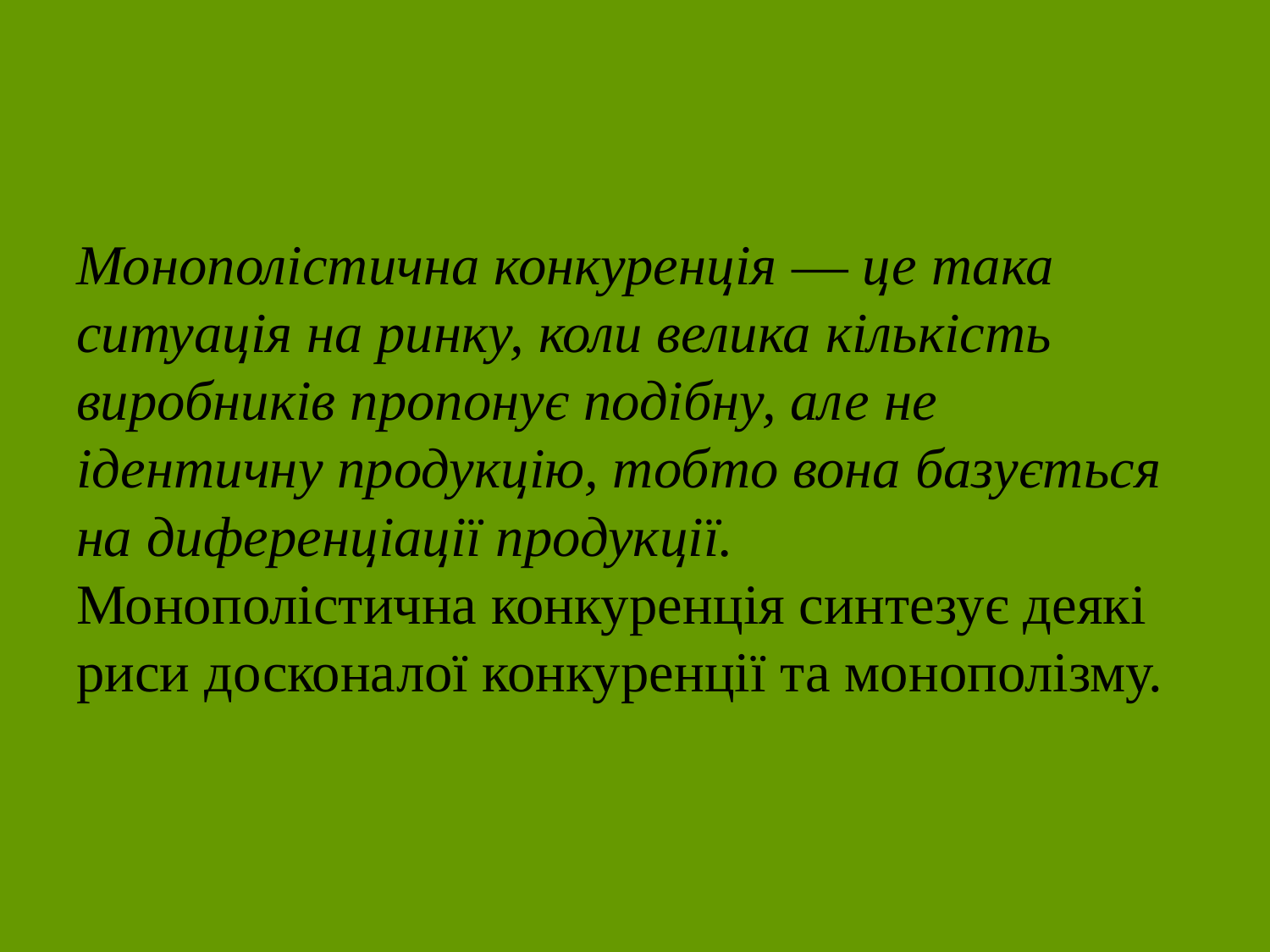

#
Монополістична конкуренція — це така ситуація на ринку, коли велика кількість виробників пропонує подібну, але не ідентичну продукцію, тобто вона базується на диференціації продукції.
Монополістична конкуренція синтезує деякі риси досконалої конкуренції та монополізму.